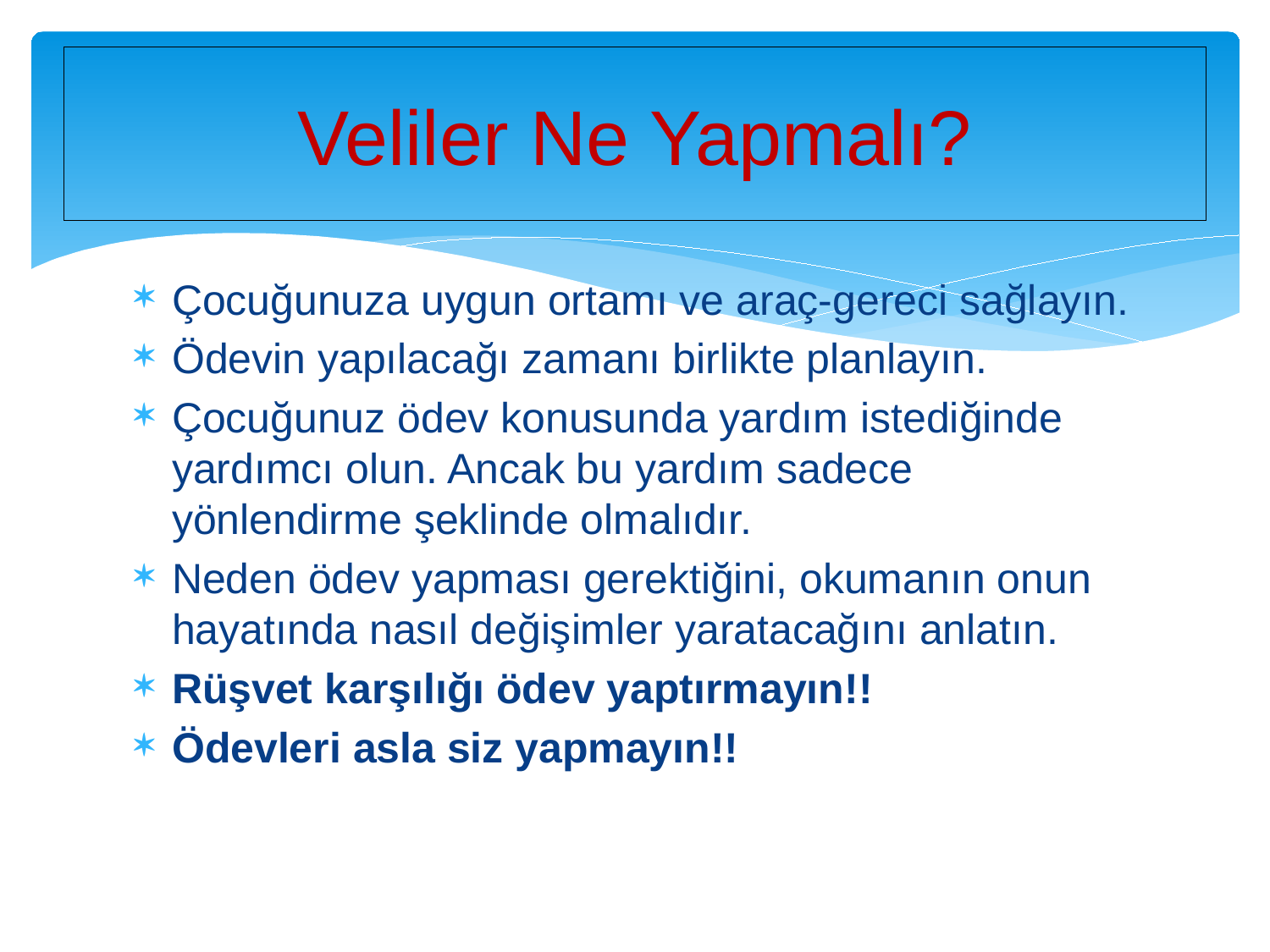

# Veliler Ne Yapmalı?
Çocuğunuza uygun ortamı ve araç-gereci sağlayın.
Ödevin yapılacağı zamanı birlikte planlayın.
Çocuğunuz ödev konusunda yardım istediğinde yardımcı olun. Ancak bu yardım sadece yönlendirme şeklinde olmalıdır.
Neden ödev yapması gerektiğini, okumanın onun hayatında nasıl değişimler yaratacağını anlatın.
Rüşvet karşılığı ödev yaptırmayın!!
Ödevleri asla siz yapmayın!!